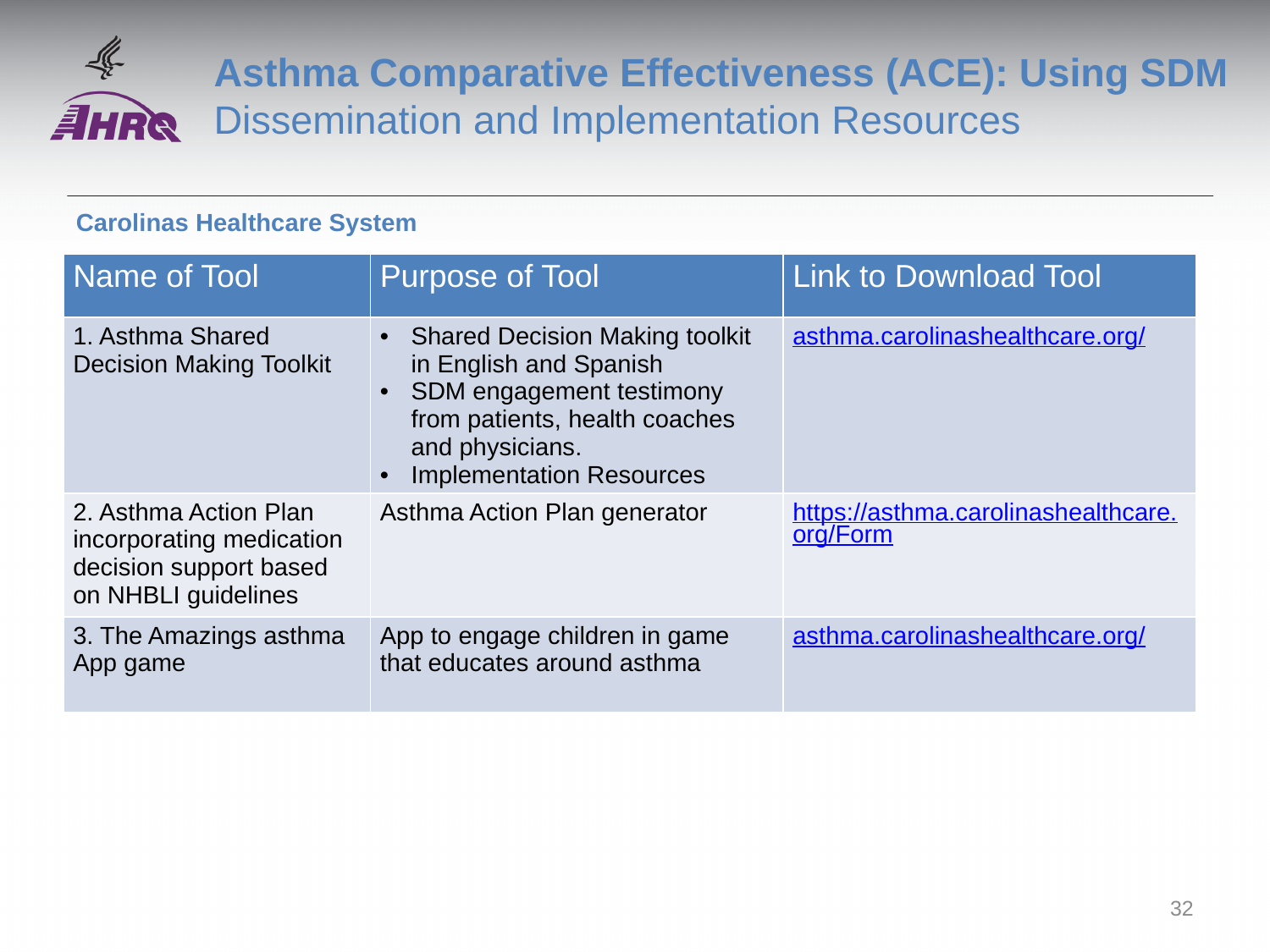

# Asthma Comparative Effectiveness (ACE): Using SDM Dissemination and Implementation Resources
Carolinas Healthcare System
| Name of Tool | Purpose of Tool | Link to Download Tool |
| --- | --- | --- |
| 1. Asthma Shared Decision Making Toolkit | Shared Decision Making toolkit in English and Spanish SDM engagement testimony from patients, health coaches and physicians. Implementation Resources | asthma.carolinashealthcare.org/ |
| 2. Asthma Action Plan incorporating medication decision support based on NHBLI guidelines | Asthma Action Plan generator | https://asthma.carolinashealthcare.org/Form |
| 3. The Amazings asthma App game | App to engage children in game that educates around asthma | asthma.carolinashealthcare.org/ |
32